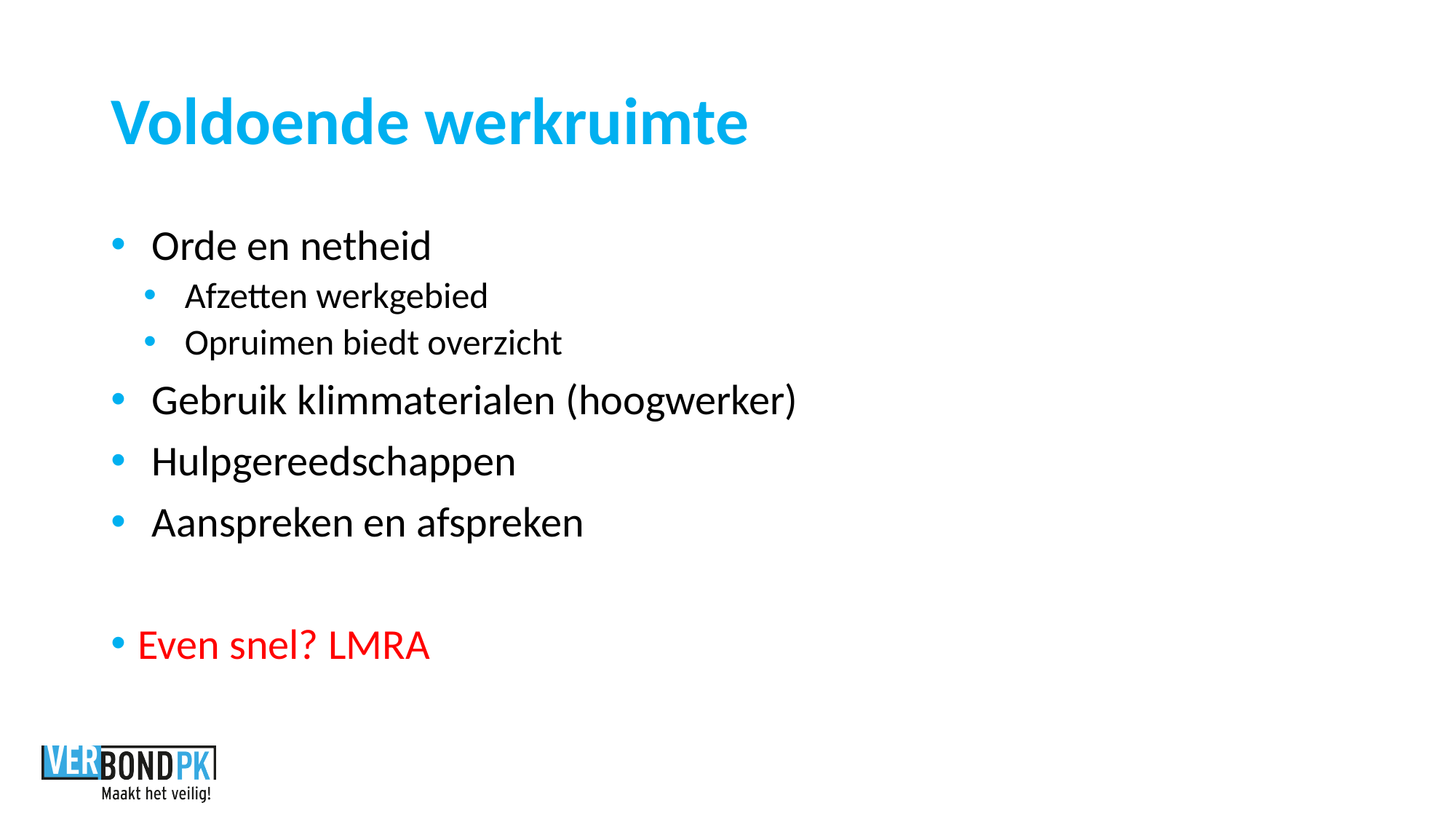

# Voldoende werkruimte
Orde en netheid
Afzetten werkgebied
Opruimen biedt overzicht
Gebruik klimmaterialen (hoogwerker)
Hulpgereedschappen
Aanspreken en afspreken

Even snel? LMRA